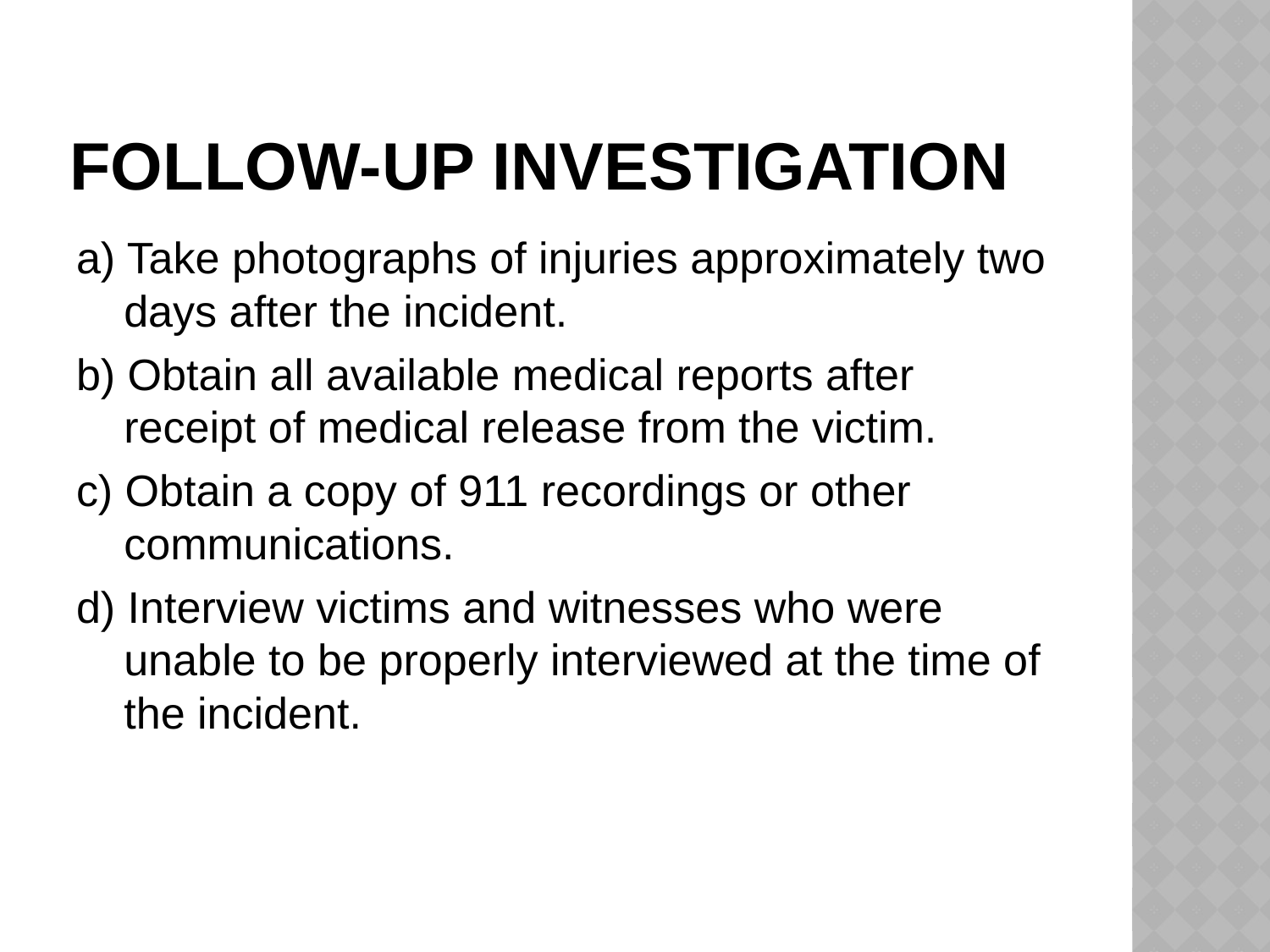

# Follow-up investigation
a) Take photographs of injuries approximately two days after the incident.
b) Obtain all available medical reports after receipt of medical release from the victim.
c) Obtain a copy of 911 recordings or other communications.
d) Interview victims and witnesses who were unable to be properly interviewed at the time of the incident.